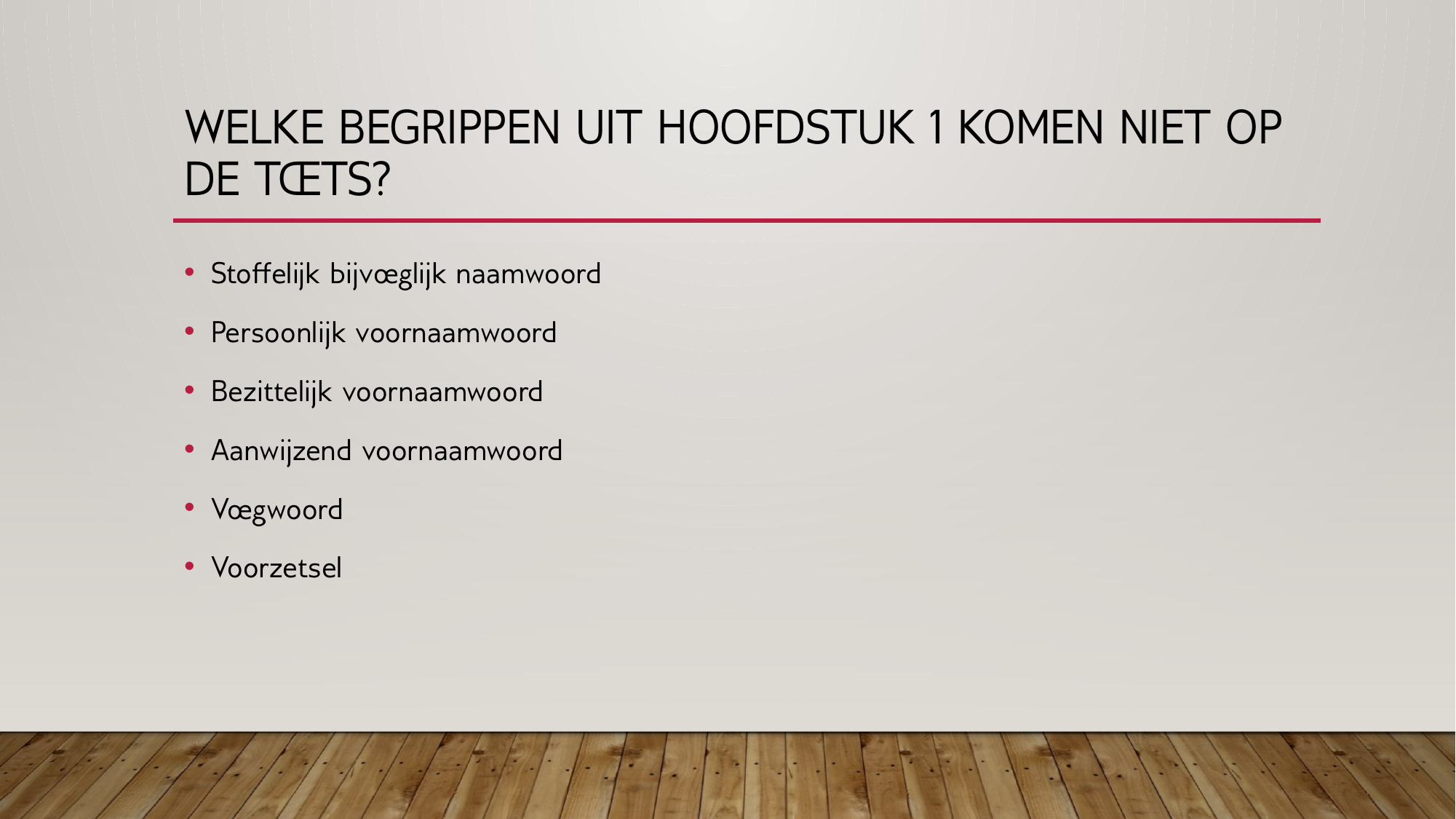

# Welke begrippen uit hoofdstuk 1 komen niet op de toets?
Stoffelijk bijvoeglijk naamwoord
Persoonlijk voornaamwoord
Bezittelijk voornaamwoord
Aanwijzend voornaamwoord
Voegwoord
Voorzetsel